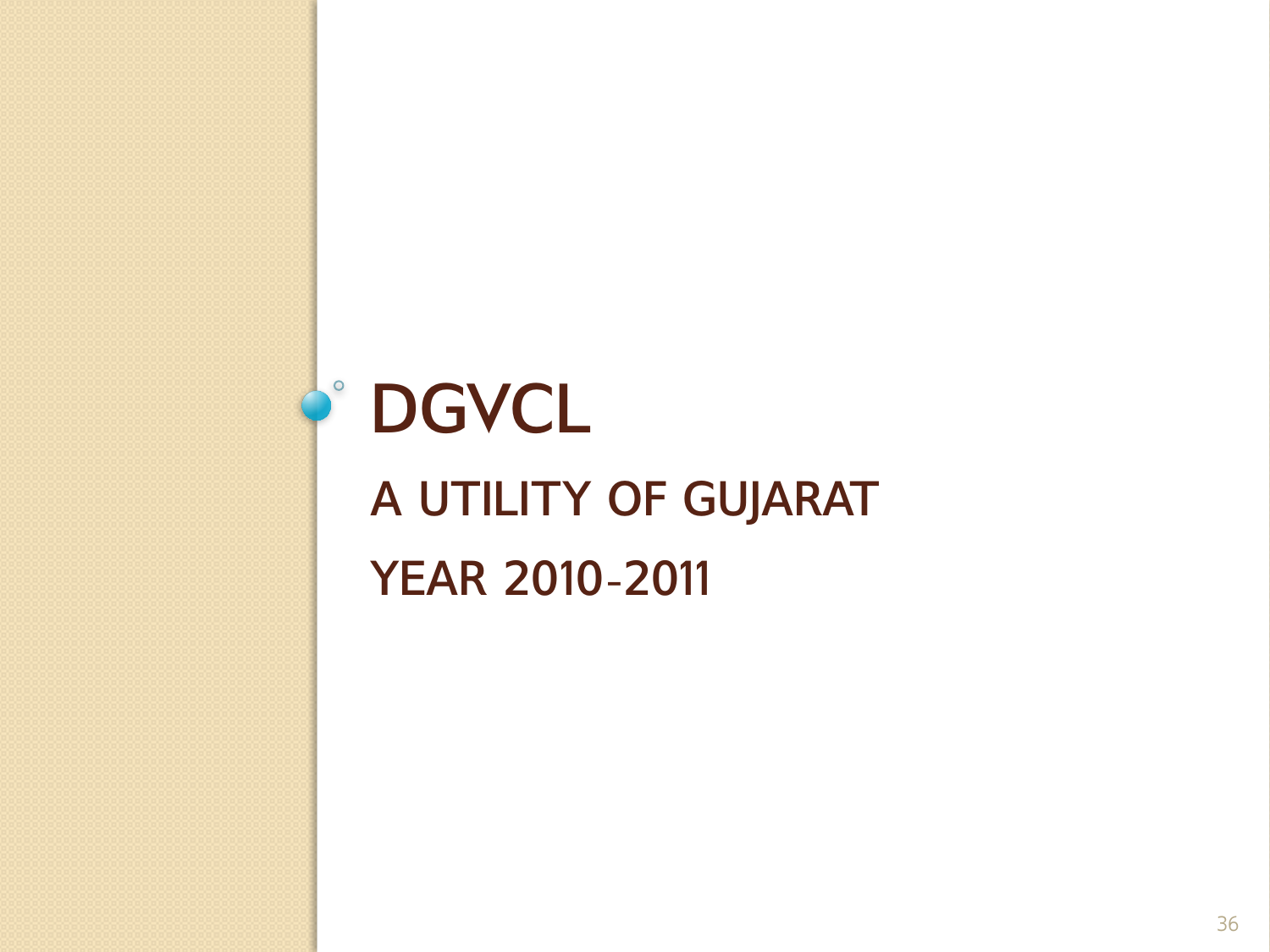

# DGVCL a utility of Gujarat Year 2010-2011
36